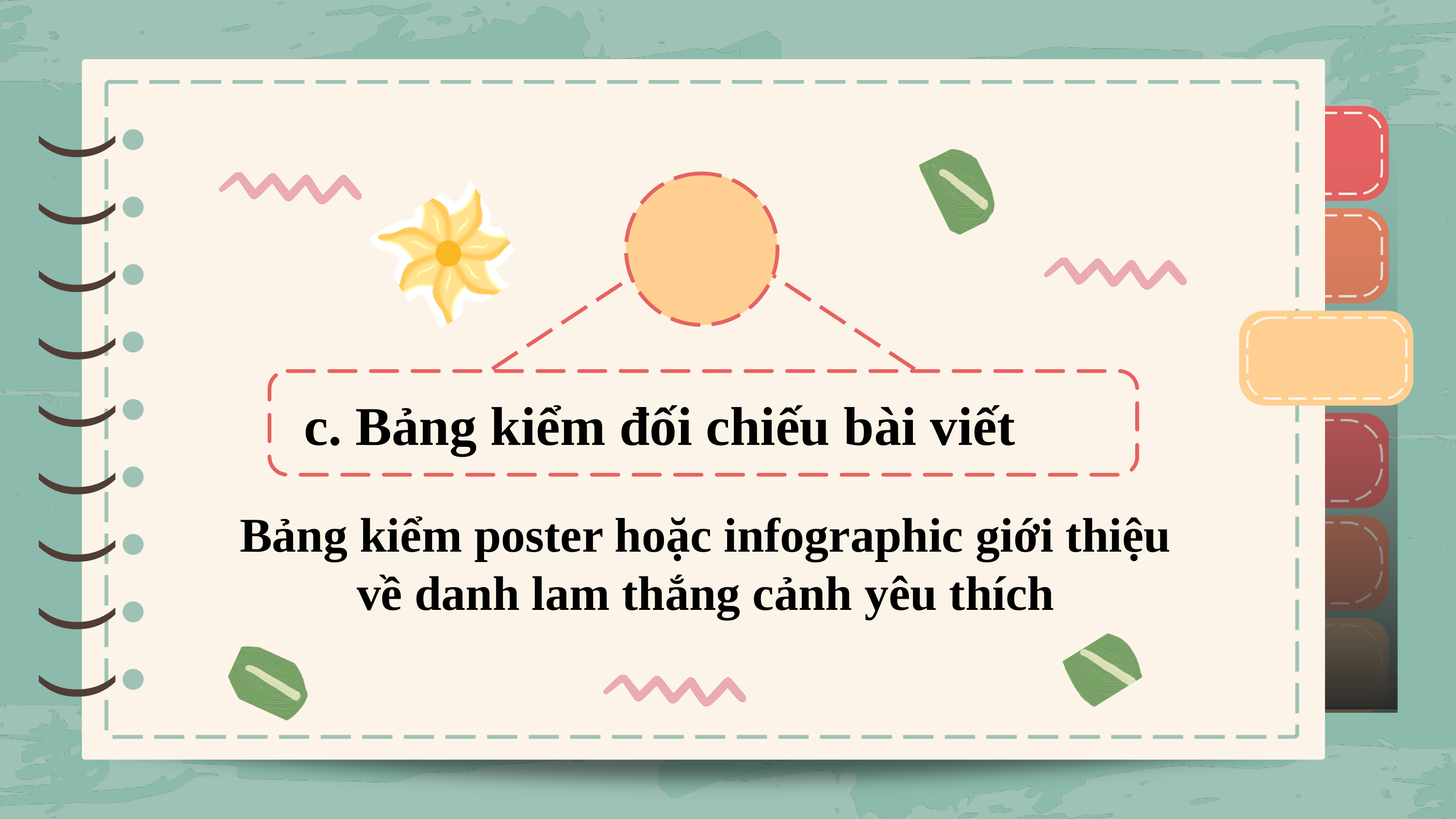

)
)
)
)
)
)
)
)
)

)
)
)
)
)
)
)
)
)

c. Bảng kiểm đối chiếu bài viết

Bảng kiểm poster hoặc infographic giới thiệu về danh lam thắng cảnh yêu thích